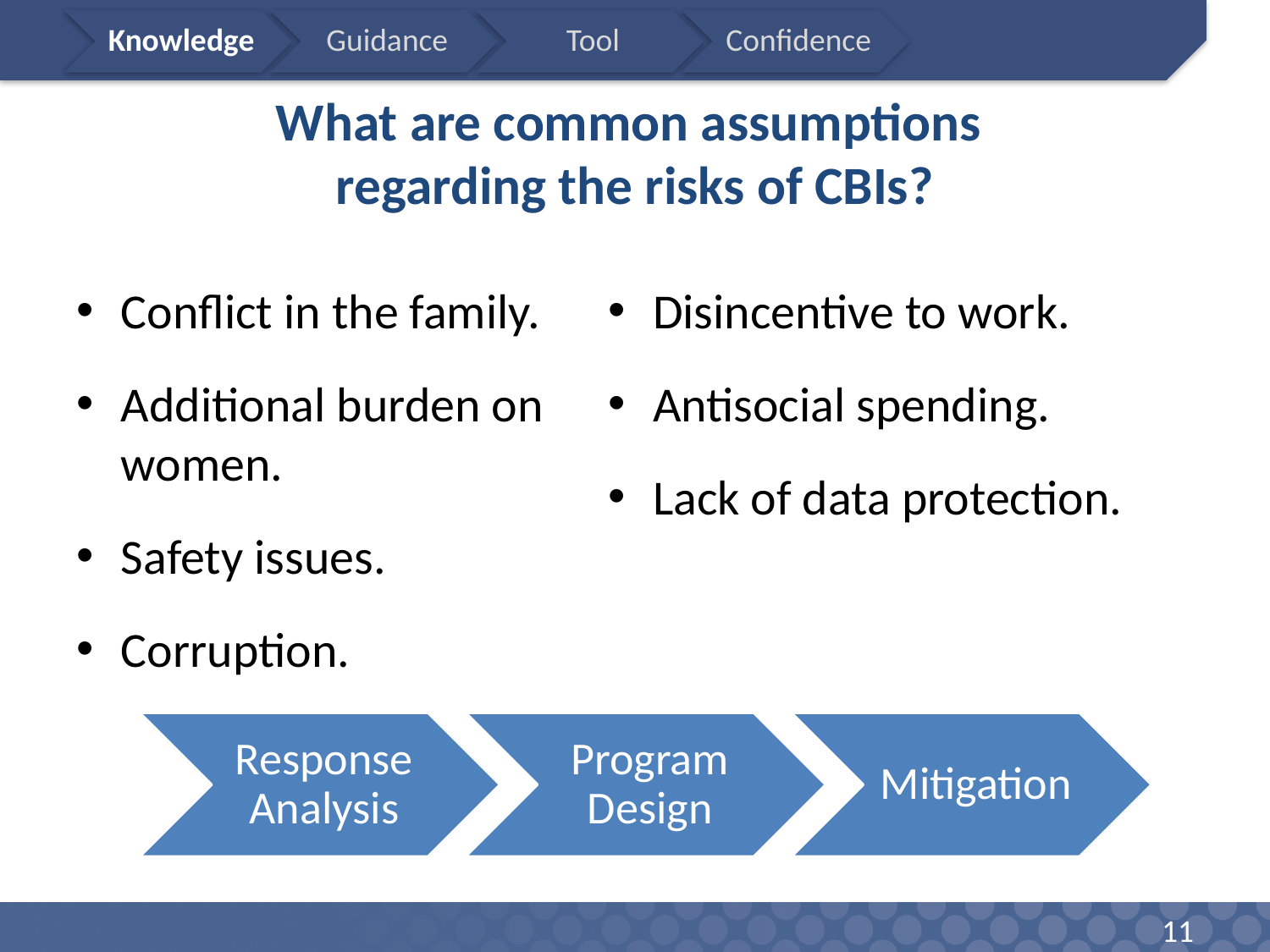

# What are common assumptions regarding the risks of CBIs?
Response Analysis
Program Design
Mitigation
Conflict in the family.
Additional burden on women.
Safety issues.
Corruption.
Disincentive to work.
Antisocial spending.
Lack of data protection.

11